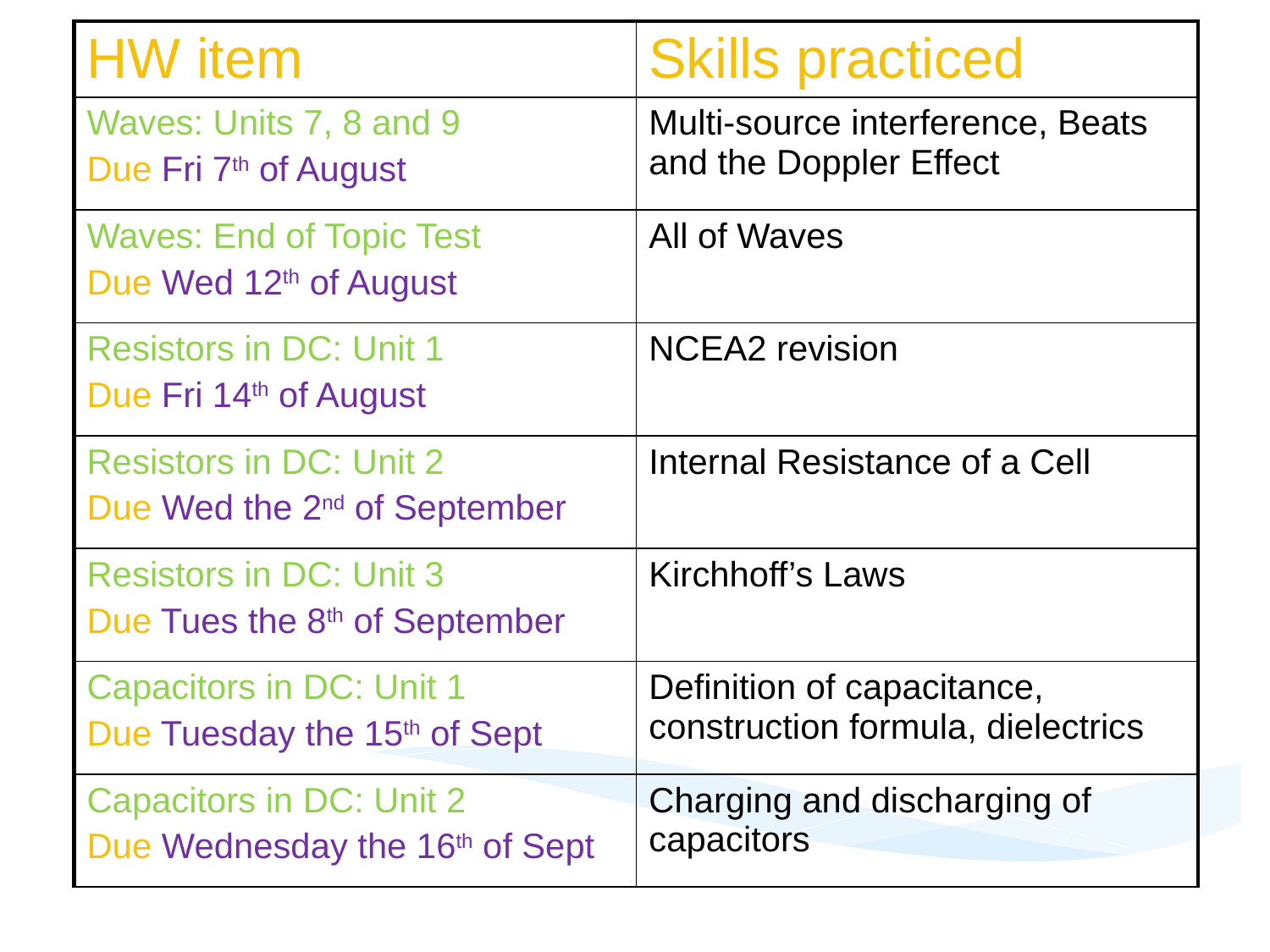

| HW item | Skills practiced |
| --- | --- |
| Waves: Units 7, 8 and 9 Due Fri 7th of August | Multi-source interference, Beats and the Doppler Effect |
| Waves: End of Topic Test Due Wed 12th of August | All of Waves |
| Resistors in DC: Unit 1 Due Fri 14th of August | NCEA2 revision |
| Resistors in DC: Unit 2 Due Wed the 2nd of September | Internal Resistance of a Cell |
| Resistors in DC: Unit 3 Due Tues the 8th of September | Kirchhoff’s Laws |
| Capacitors in DC: Unit 1 Due Tuesday the 15th of Sept | Definition of capacitance, construction formula, dielectrics |
| Capacitors in DC: Unit 2 Due Wednesday the 16th of Sept | Charging and discharging of capacitors |